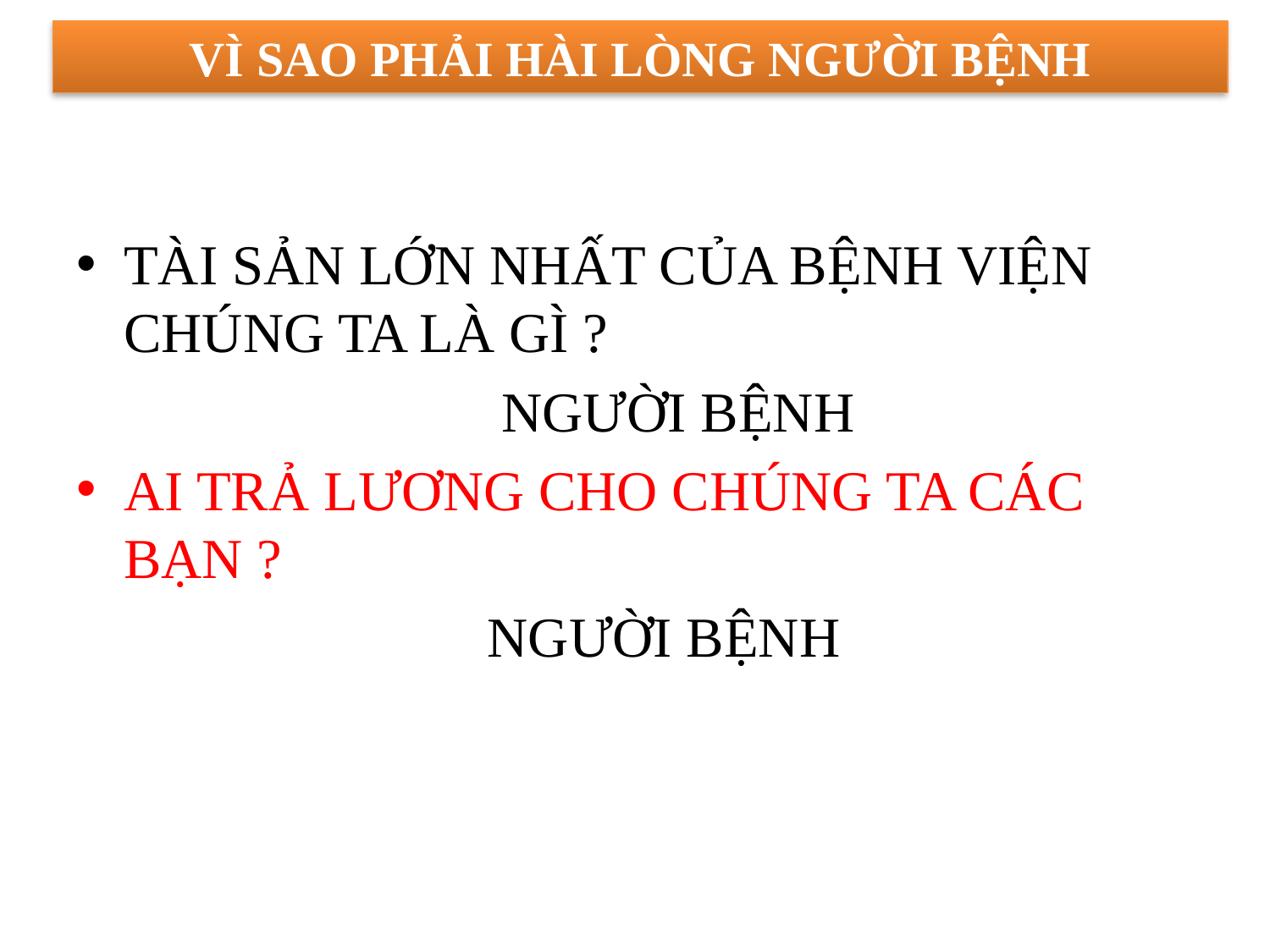

VÌ SAO PHẢI HÀI LÒNG NGƯỜI BỆNH
TÀI SẢN LỚN NHẤT CỦA BỆNH VIỆN CHÚNG TA LÀ GÌ ?
                              NGƯỜI BỆNH
AI TRẢ LƯƠNG CHO CHÚNG TA CÁC BẠN ?
                             NGƯỜI BỆNH